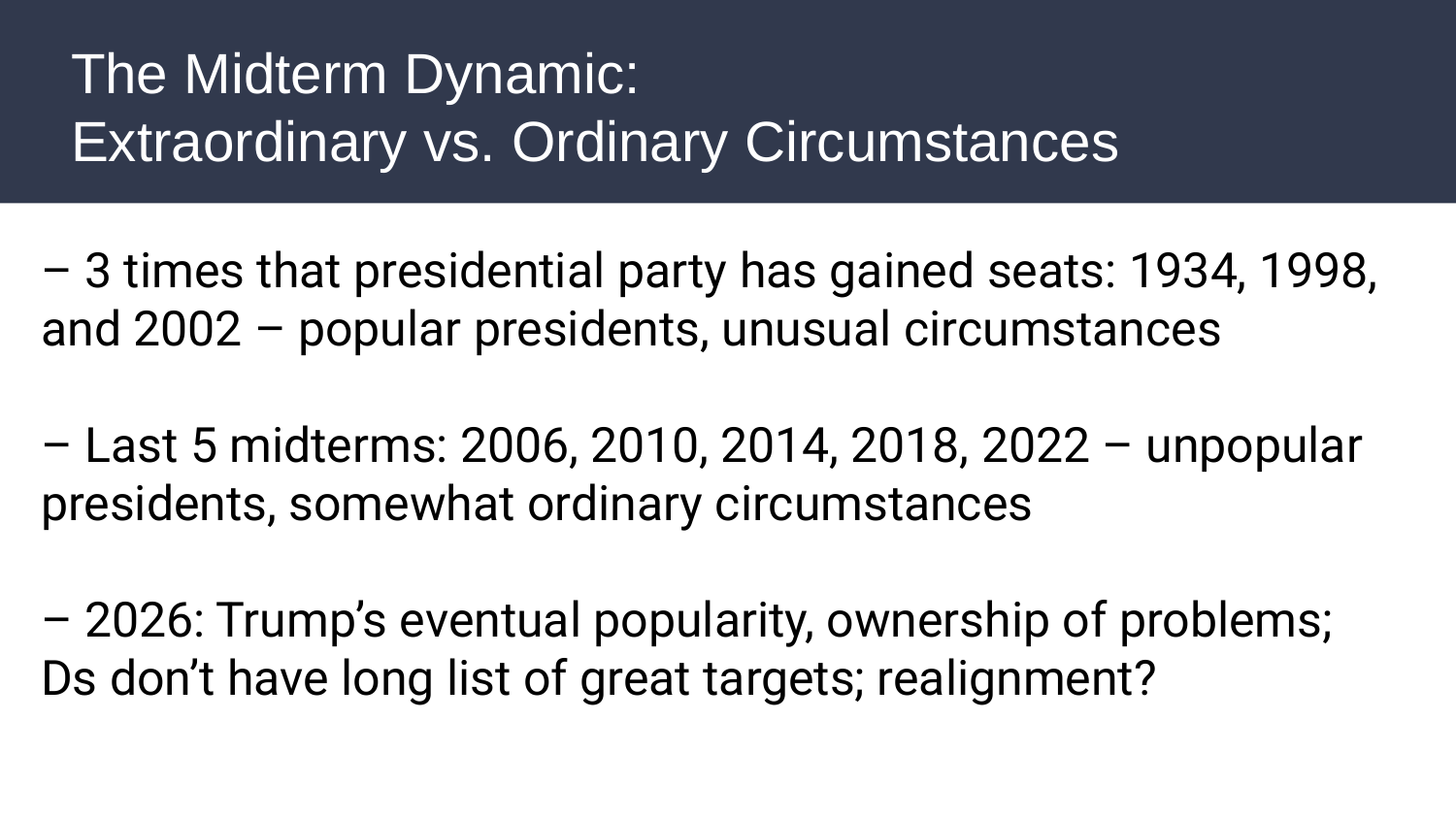

# The Midterm Dynamic:
Extraordinary vs. Ordinary Circumstances
– 3 times that presidential party has gained seats: 1934, 1998, and 2002 – popular presidents, unusual circumstances

– Last 5 midterms: 2006, 2010, 2014, 2018, 2022 – unpopular presidents, somewhat ordinary circumstances

– 2026: Trump’s eventual popularity, ownership of problems; Ds don’t have long list of great targets; realignment?